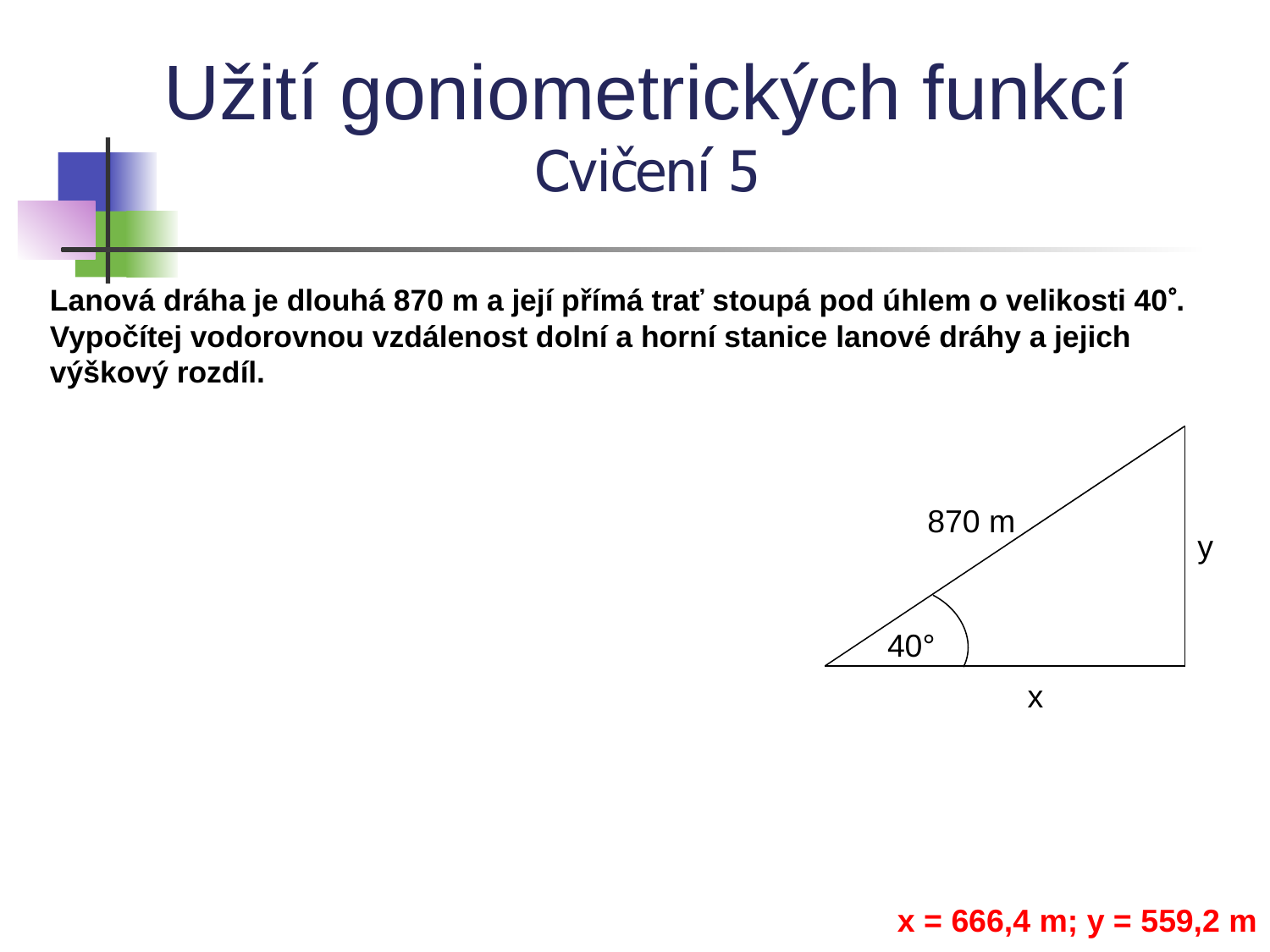

Užití goniometrických funkcí
Cvičení 5
Lanová dráha je dlouhá 870 m a její přímá trať stoupá pod úhlem o velikosti 40°. Vypočítej vodorovnou vzdálenost dolní a horní stanice lanové dráhy a jejich výškový rozdíl.
870 m
y

40°
x
x = 666,4 m; y = 559,2 m